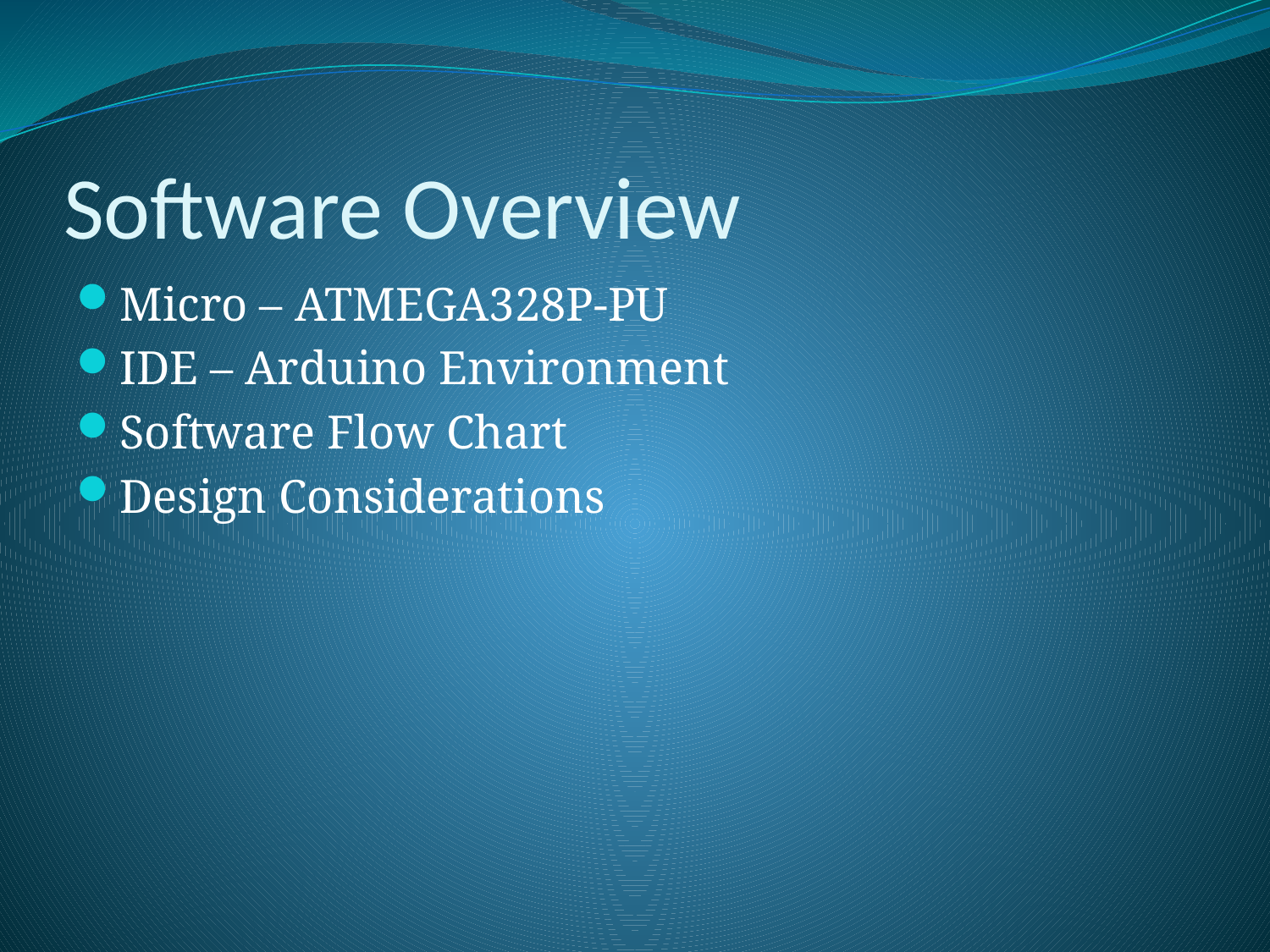

Software Overview
Micro – ATMEGA328P-PU
IDE – Arduino Environment
Software Flow Chart
Design Considerations